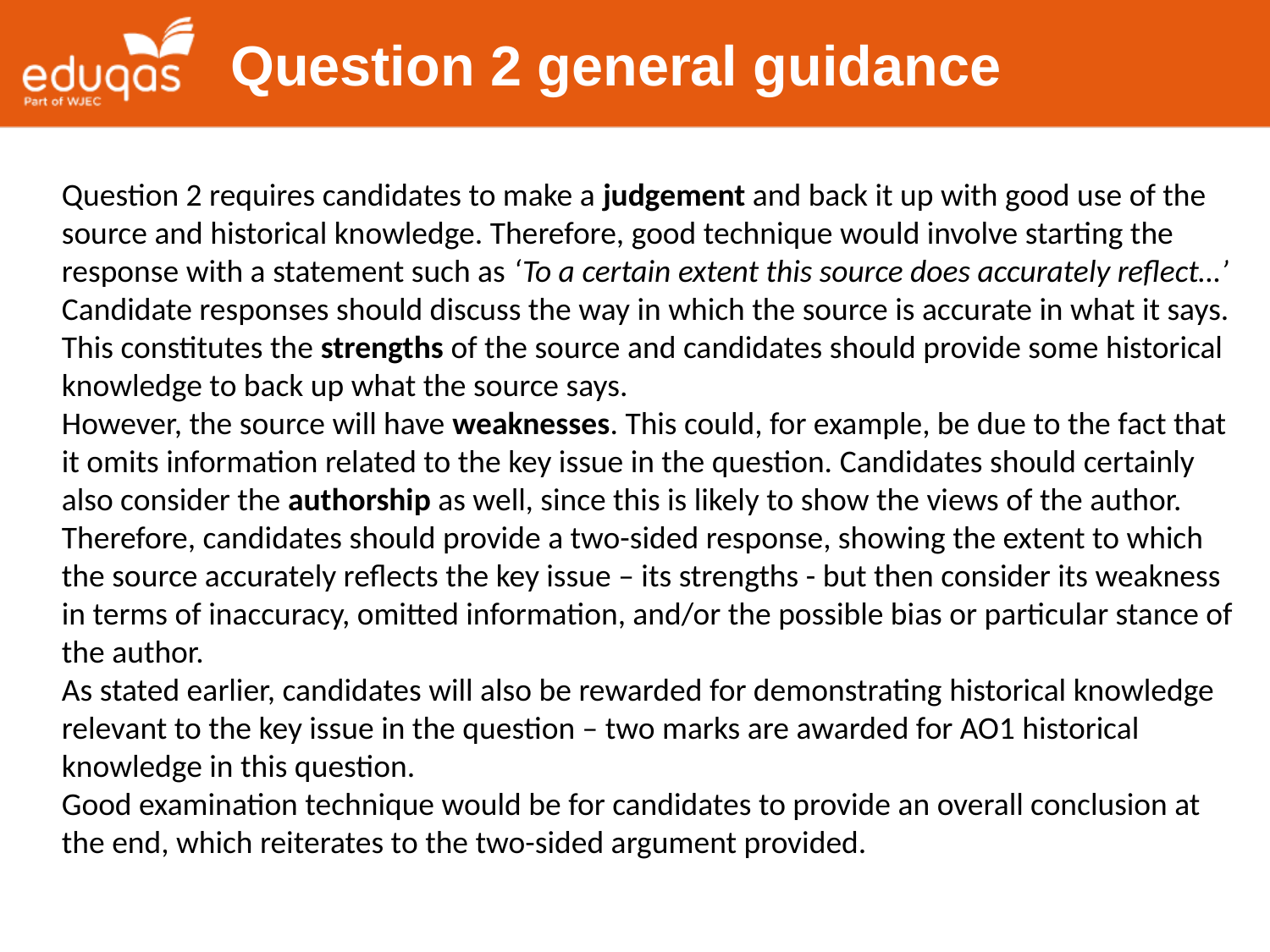

# Question 2 general guidance
Question 2 requires candidates to make a judgement and back it up with good use of the source and historical knowledge. Therefore, good technique would involve starting the response with a statement such as ‘To a certain extent this source does accurately reflect…’
Candidate responses should discuss the way in which the source is accurate in what it says. This constitutes the strengths of the source and candidates should provide some historical knowledge to back up what the source says.
However, the source will have weaknesses. This could, for example, be due to the fact that it omits information related to the key issue in the question. Candidates should certainly also consider the authorship as well, since this is likely to show the views of the author. Therefore, candidates should provide a two-sided response, showing the extent to which the source accurately reflects the key issue – its strengths - but then consider its weakness in terms of inaccuracy, omitted information, and/or the possible bias or particular stance of the author.
As stated earlier, candidates will also be rewarded for demonstrating historical knowledge relevant to the key issue in the question – two marks are awarded for AO1 historical knowledge in this question.
Good examination technique would be for candidates to provide an overall conclusion at the end, which reiterates to the two-sided argument provided.